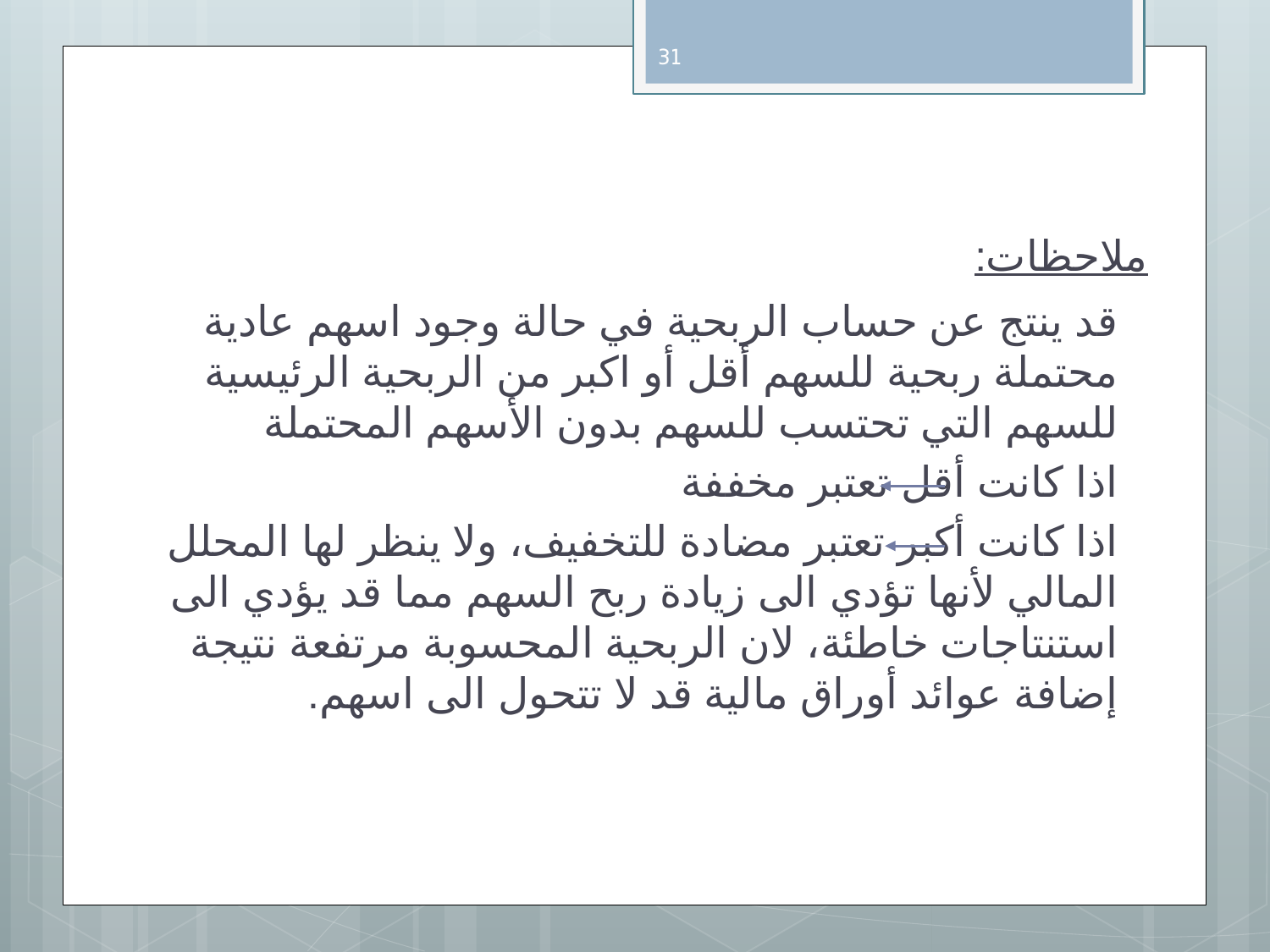

31
# ملاحظات:
قد ينتج عن حساب الربحية في حالة وجود اسهم عادية محتملة ربحية للسهم أقل أو اكبر من الربحية الرئيسية للسهم التي تحتسب للسهم بدون الأسهم المحتملة
اذا كانت أقل 	تعتبر مخففة
اذا كانت أكبر 	تعتبر مضادة للتخفيف، ولا ينظر لها المحلل المالي لأنها تؤدي الى زيادة ربح السهم مما قد يؤدي الى استنتاجات خاطئة، لان الربحية المحسوبة مرتفعة نتيجة إضافة عوائد أوراق مالية قد لا تتحول الى اسهم.